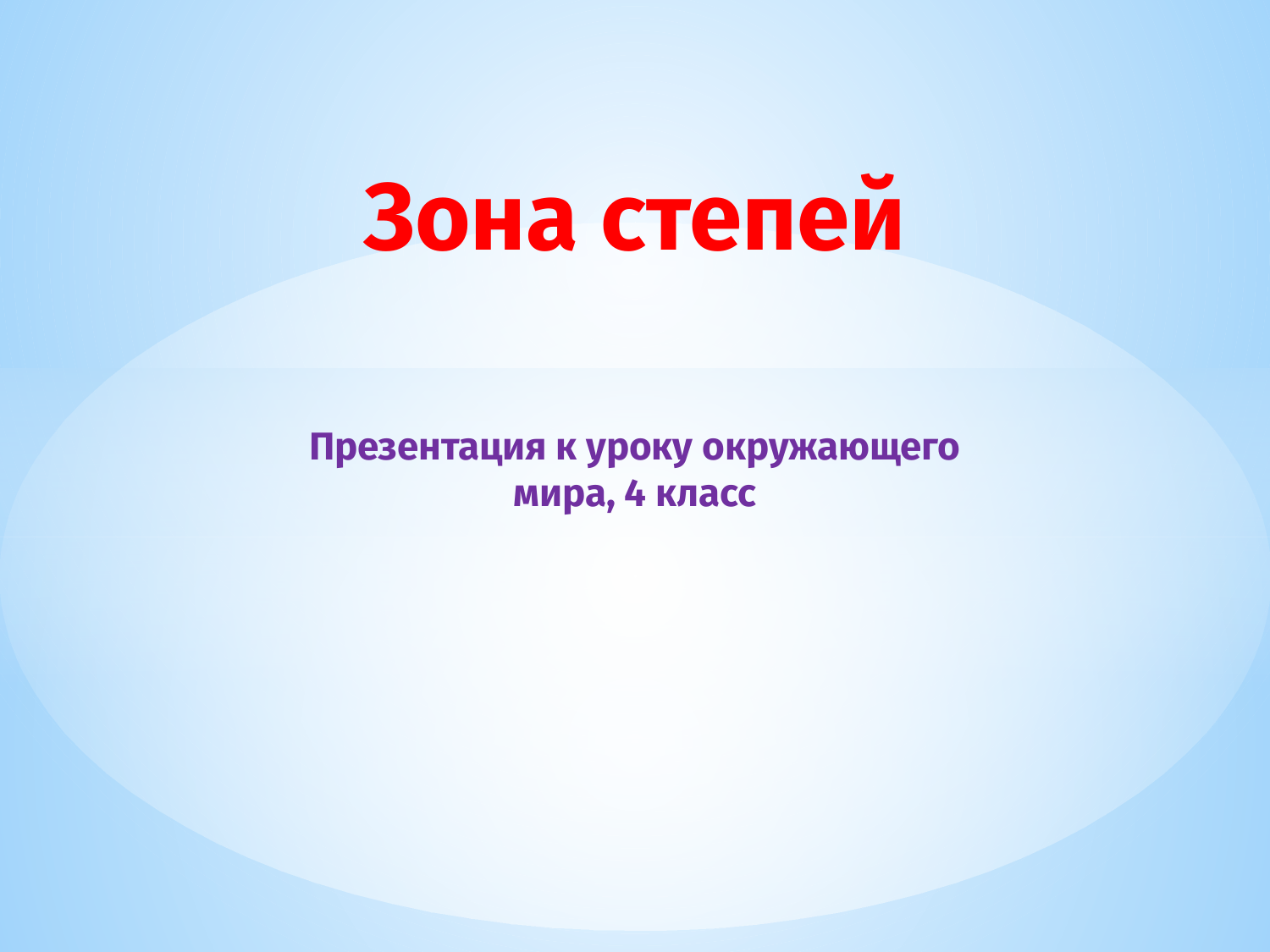

Зона степей

Презентация к уроку окружающего мира, 4 класс